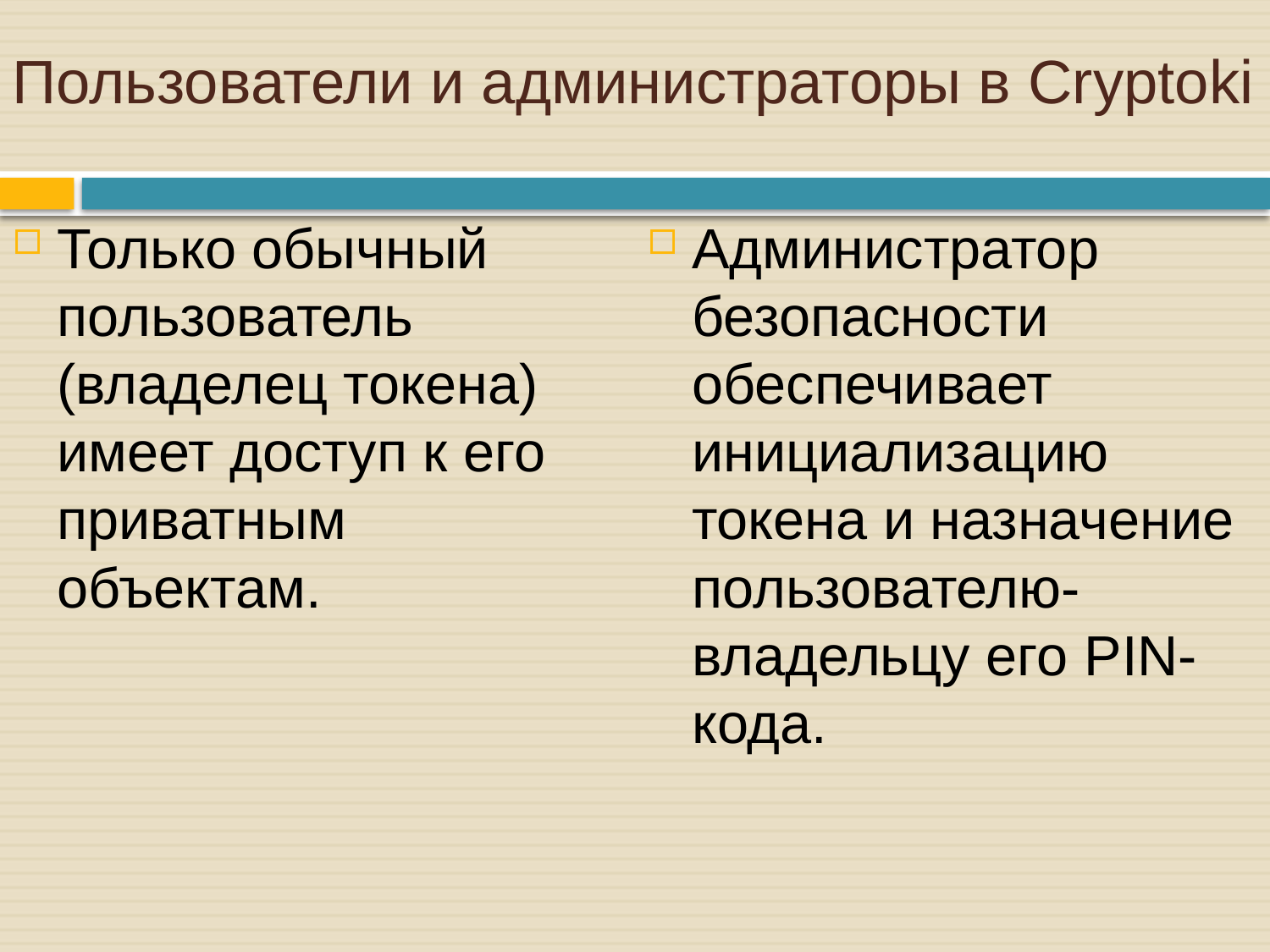

# Пользователи и администраторы в Cryptoki
Только обычный пользователь (владелец токена) имеет доступ к его приватным объектам.
Администратор безопасности обеспечивает инициализацию токена и назначение пользователю-владельцу его PIN-кода.